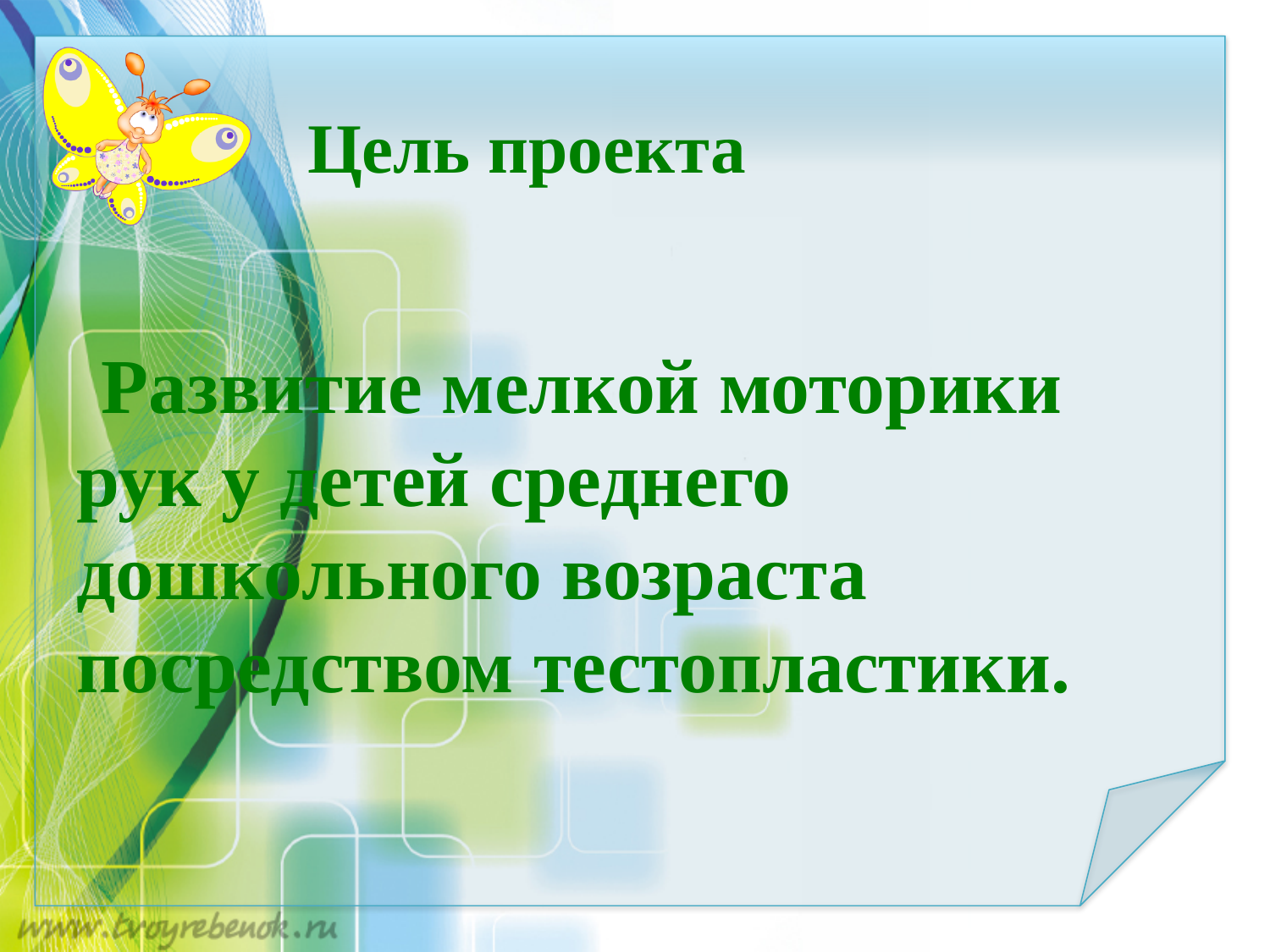

Цель проекта

Развитие мелкой моторики рук у детей среднего дошкольного возраста посредством тестопластики.